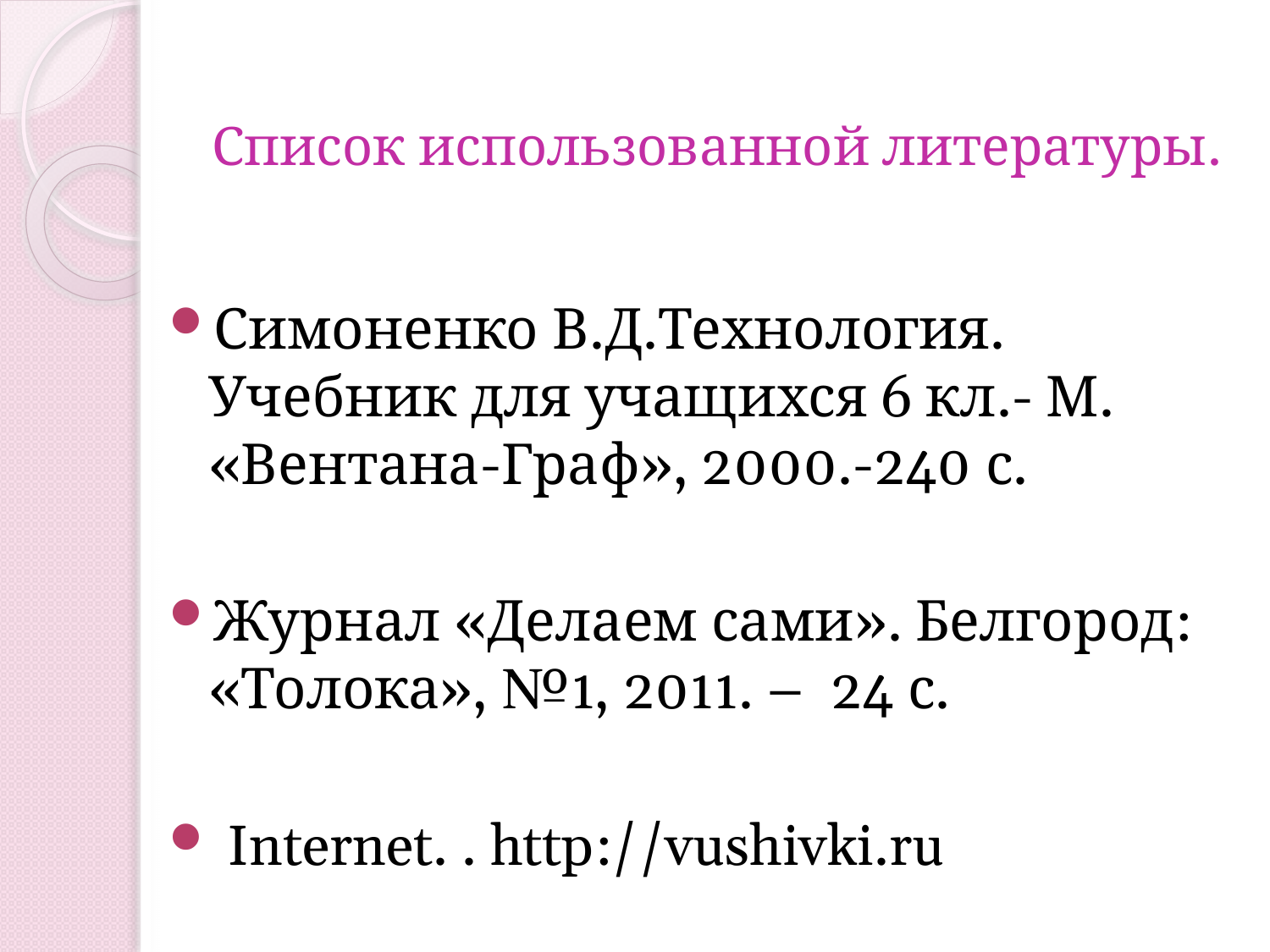

# Список использованной литературы.
Симоненко В.Д.Технология. Учебник для учащихся 6 кл.- М. «Вентана-Граф», 2000.-240 с.

Журнал «Делаем сами». Белгород: «Толока», №1, 2011. –  24 с.

 Internet. . http://vushivki.ru